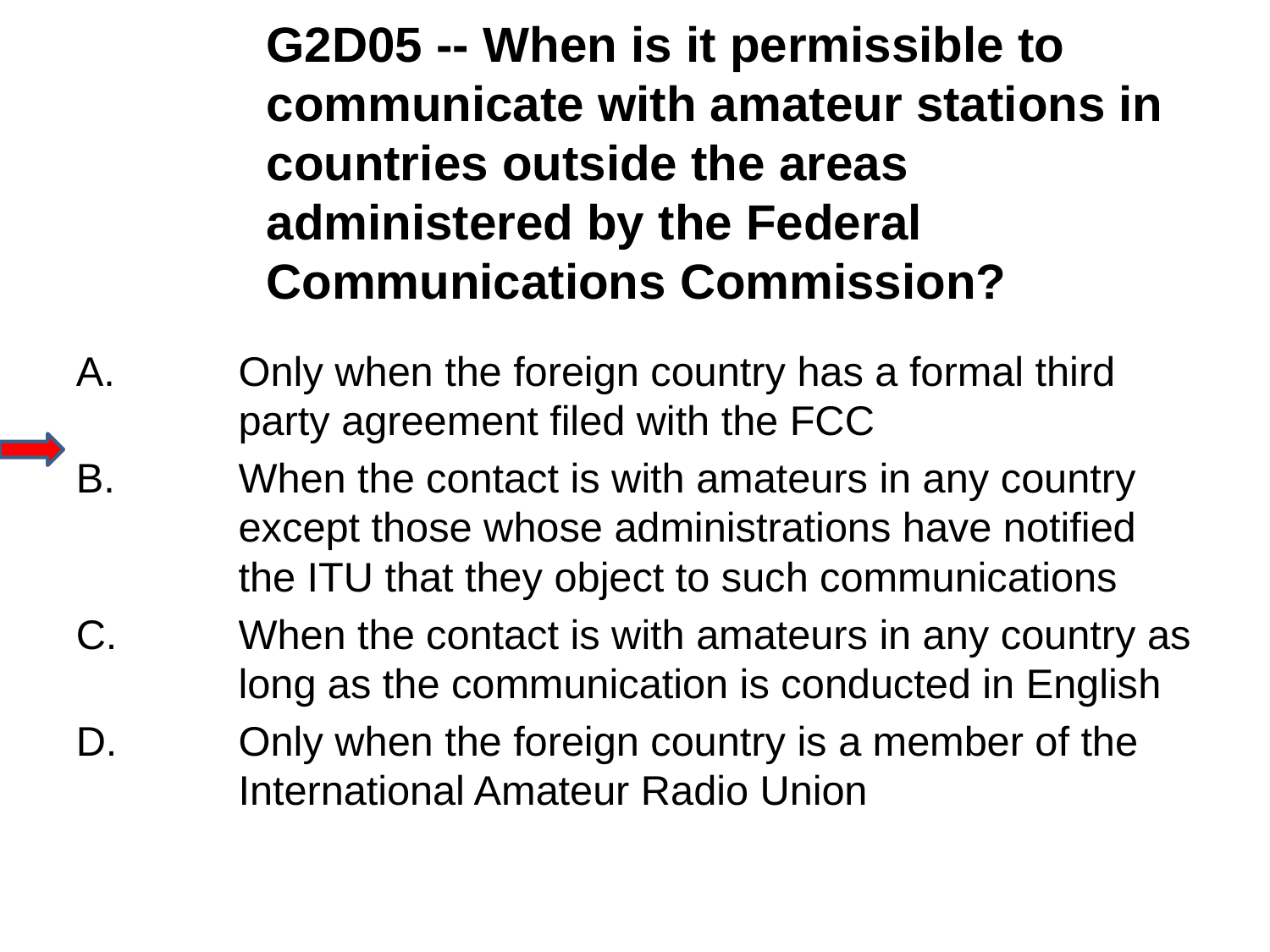

G2D05 -- When is it permissible to communicate with amateur stations in countries outside the areas administered by the Federal Communications Commission?
A.	Only when the foreign country has a formal third party agreement filed with the FCC
B.	When the contact is with amateurs in any country except those whose administrations have notified the ITU that they object to such communications
C.	When the contact is with amateurs in any country as long as the communication is conducted in English
D.	Only when the foreign country is a member of the International Amateur Radio Union